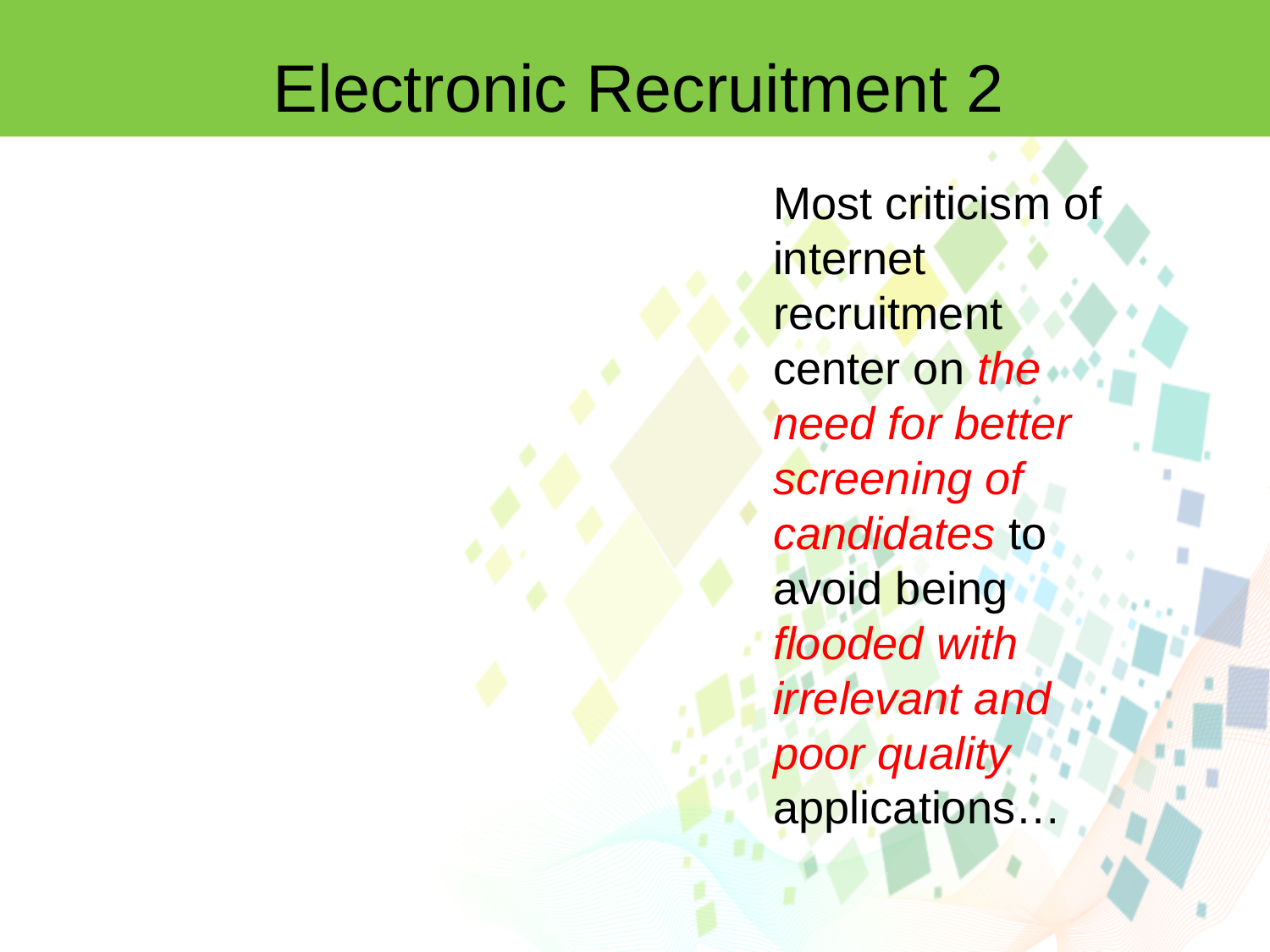

Electronic Recruitment 2
Most criticism of internet recruitment center on the need for better screening of candidates to avoid being flooded with irrelevant and poor quality applications…